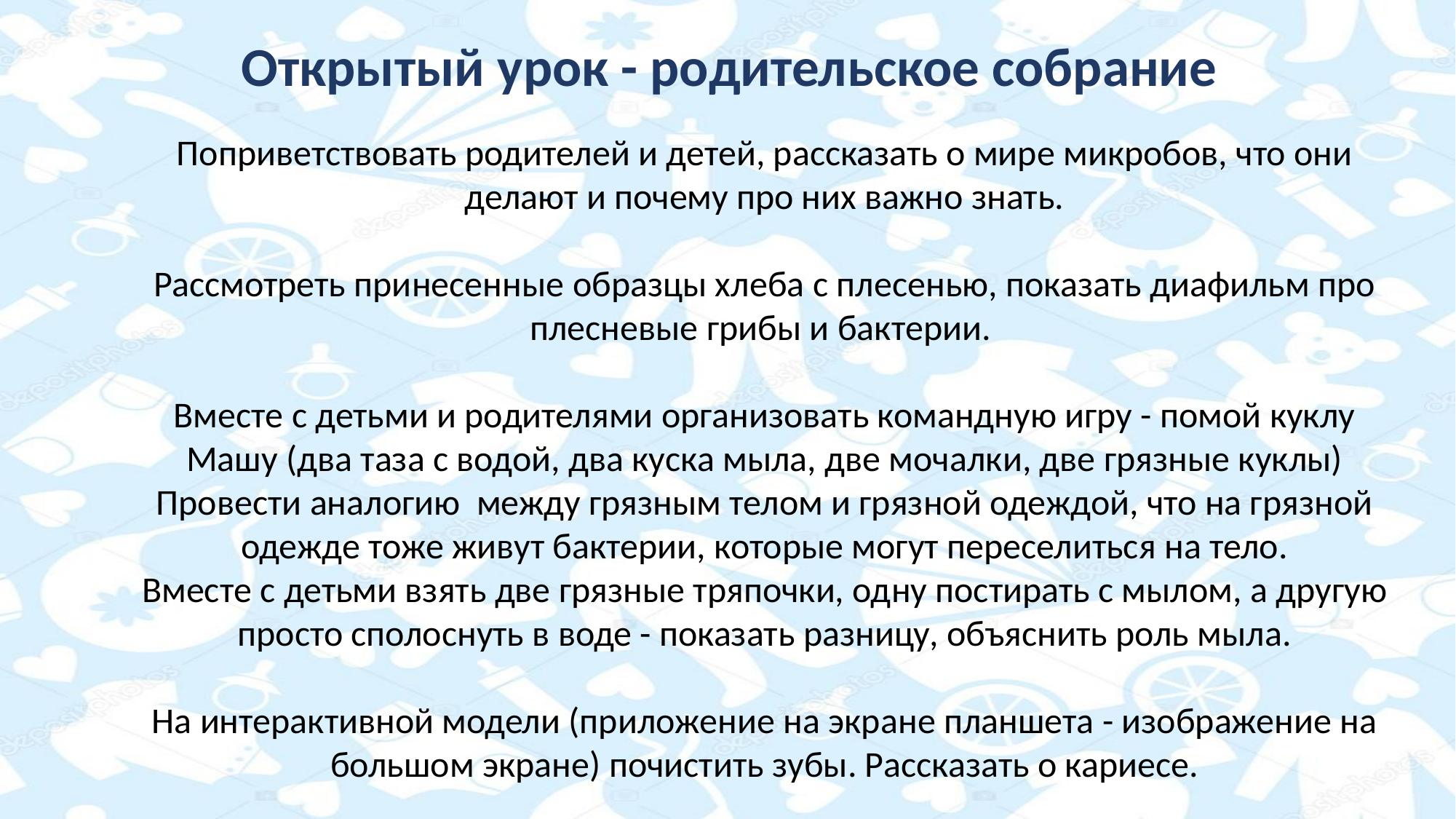

Открытый урок - родительское собрание
Поприветствовать родителей и детей, рассказать о мире микробов, что они делают и почему про них важно знать.

Рассмотреть принесенные образцы хлеба с плесенью, показать диафильм про плесневые грибы и бактерии.

Вместе с детьми и родителями организовать командную игру - помой куклу Машу (два таза с водой, два куска мыла, две мочалки, две грязные куклы)
Провести аналогию  между грязным телом и грязной одеждой, что на грязной одежде тоже живут бактерии, которые могут переселиться на тело.
Вместе с детьми взять две грязные тряпочки, одну постирать с мылом, а другую просто сполоснуть в воде - показать разницу, объяснить роль мыла.

На интерактивной модели (приложение на экране планшета - изображение на большом экране) почистить зубы. Рассказать о кариесе.